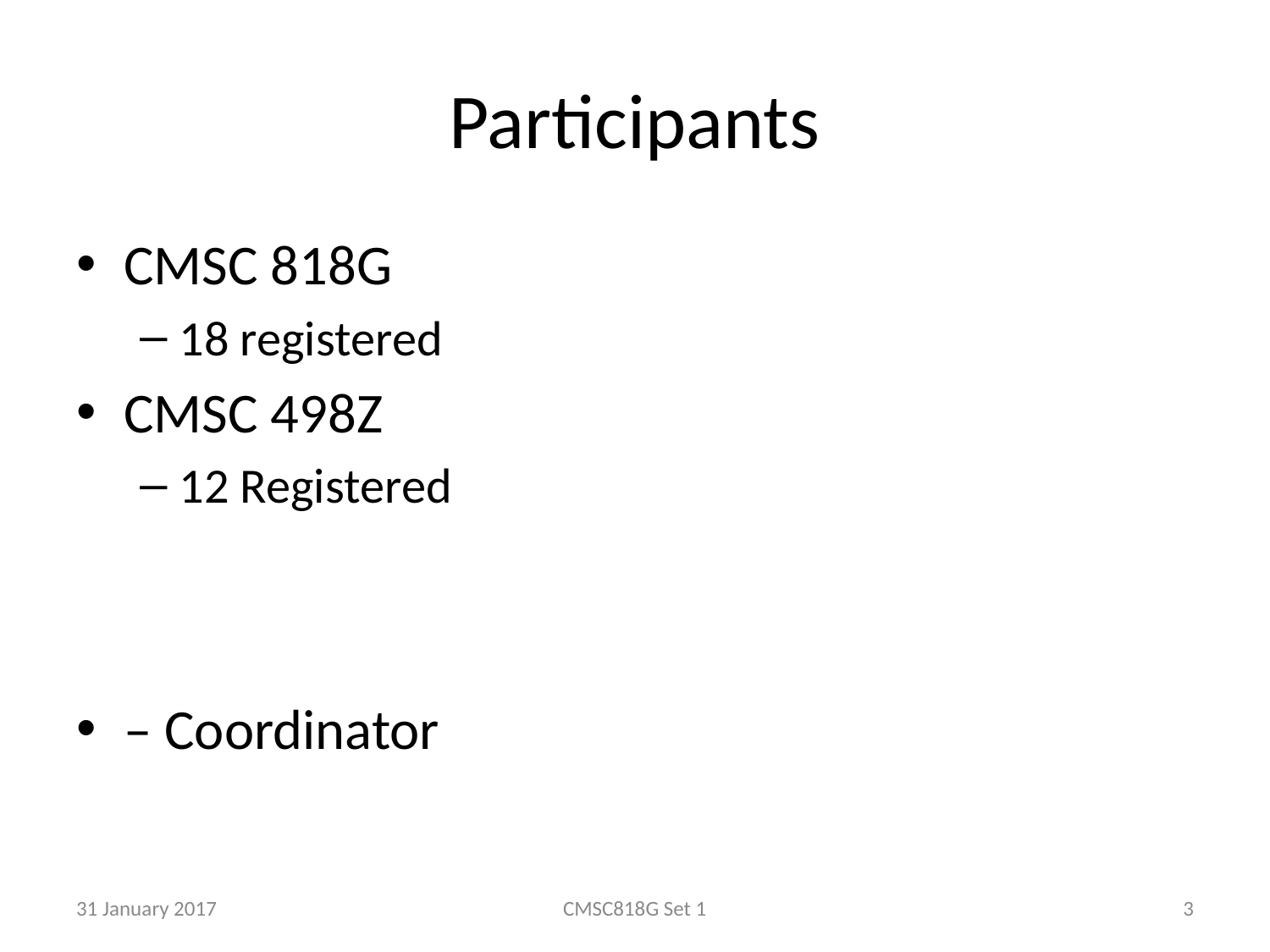

# Participants
CMSC 818G
18 registered
CMSC 498Z
12 Registered

– Coordinator

31 January 2017
CMSC818G Set 1
3